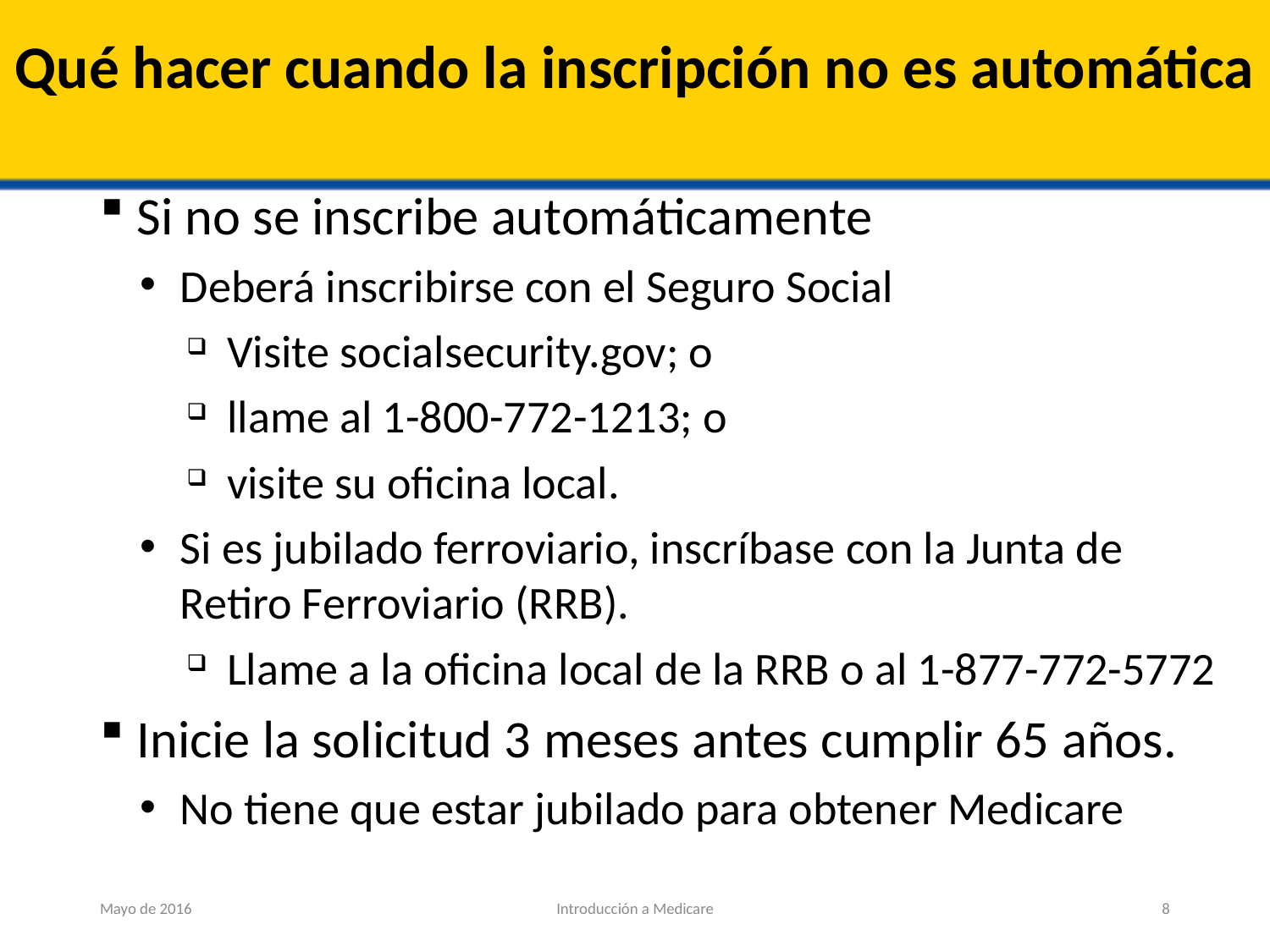

# Qué hacer cuando la inscripción no es automática
Si no se inscribe automáticamente
Deberá inscribirse con el Seguro Social
Visite socialsecurity.gov; o
llame al 1-800-772-1213; o
visite su oficina local.
Si es jubilado ferroviario, inscríbase con la Junta de Retiro Ferroviario (RRB).
Llame a la oficina local de la RRB o al 1-877-772-5772
Inicie la solicitud 3 meses antes cumplir 65 años.
No tiene que estar jubilado para obtener Medicare

Mayo de 2016
Introducción a Medicare
8